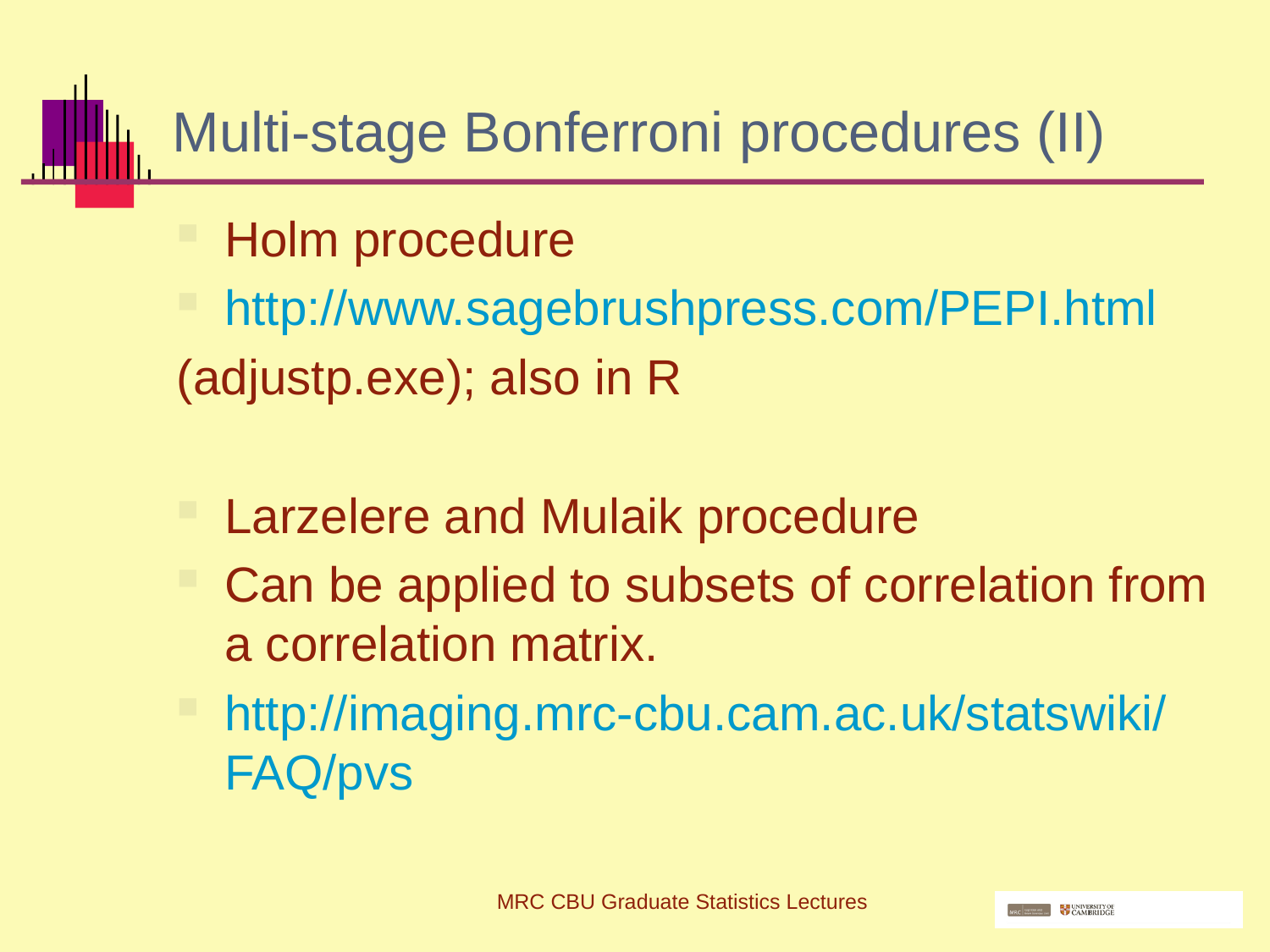

# Multi-stage Bonferroni procedures (II)
Holm procedure
http://www.sagebrushpress.com/PEPI.html
(adjustp.exe); also in R

Larzelere and Mulaik procedure
Can be applied to subsets of correlation from a correlation matrix.
http://imaging.mrc-cbu.cam.ac.uk/statswiki/FAQ/pvs

MRC CBU Graduate Statistics Lectures